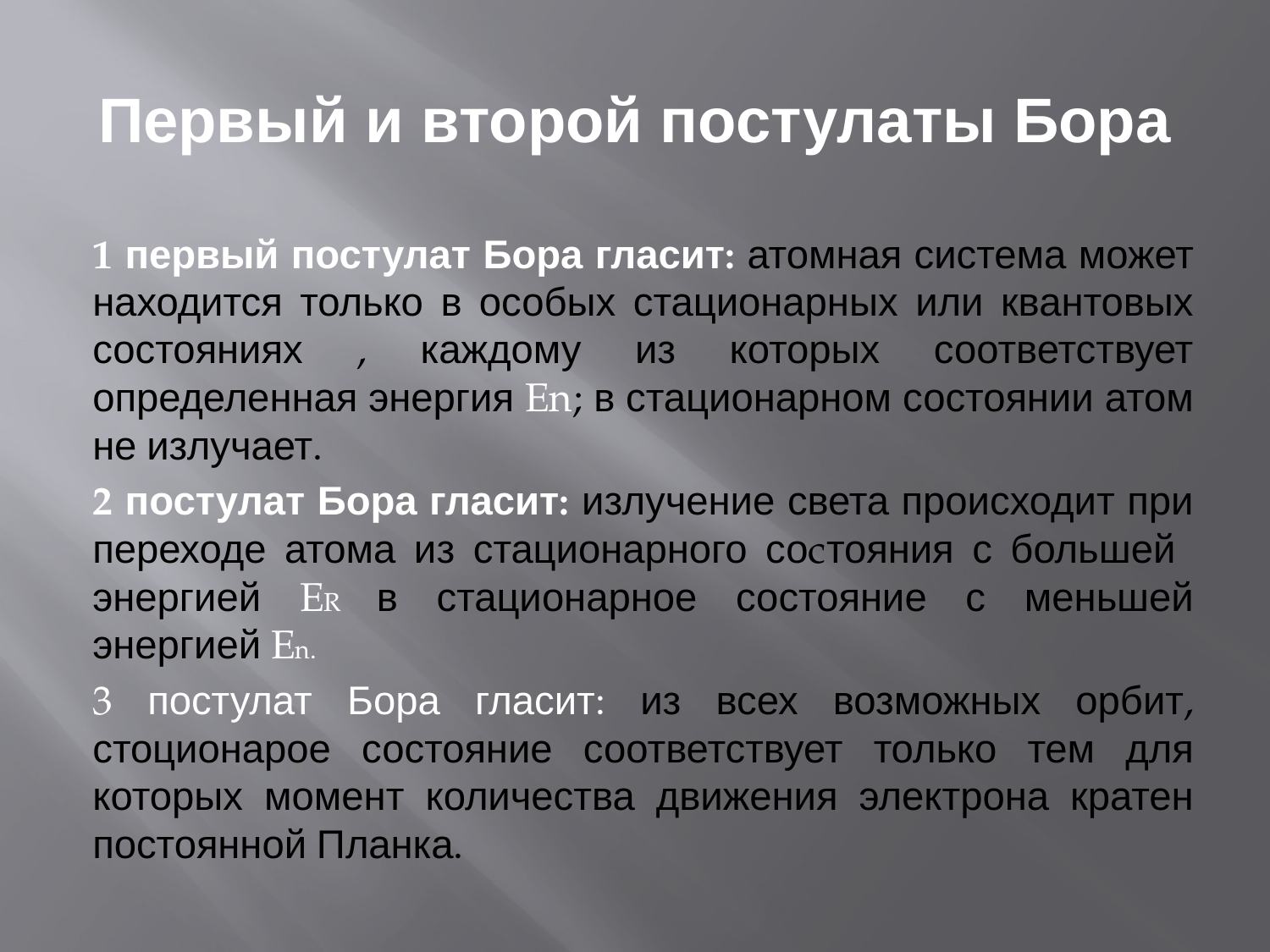

# Первый и второй постулаты Бора
1 первый постулат Бора гласит: атомная система может находится только в особых стационарных или квантовых состояниях , каждому из которых соответствует определенная энергия En; в стационарном состоянии атом не излучает.
2 постулат Бора гласит: излучение света происходит при переходе атома из стационарного соcтояния с большей  энергией ER в стационарное состояние с меньшей энергией En.
3 постулат Бора гласит: из всех возможных орбит, стоционарое состояние соответствует только тем для которых момент количества движения электрона кратен постоянной Планка.